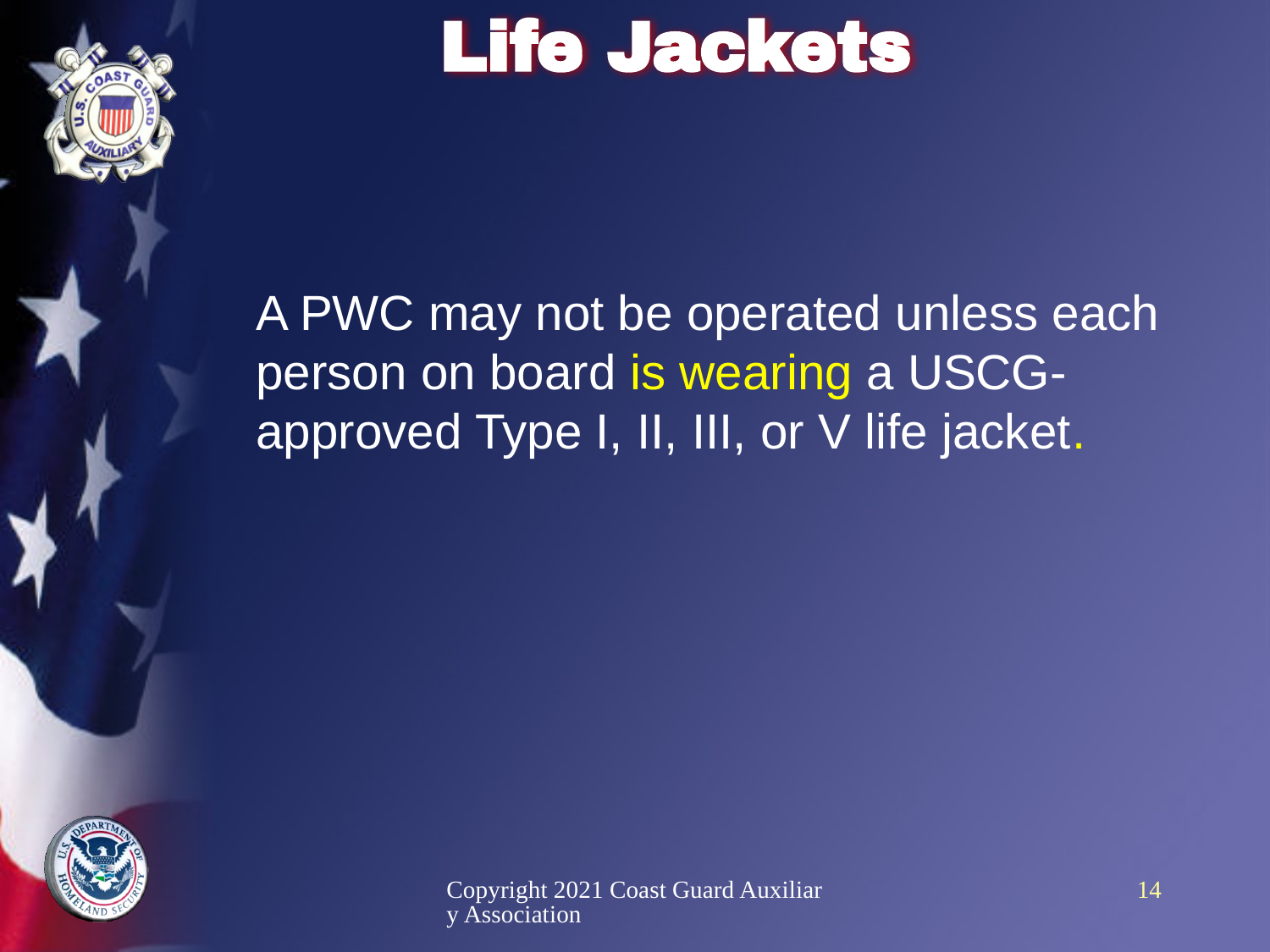

# Life Jackets
A PWC may not be operated unless each person on board is wearing a USCG-approved Type I, II, III, or V life jacket.

Copyright 2021 Coast Guard Auxiliary Association
14